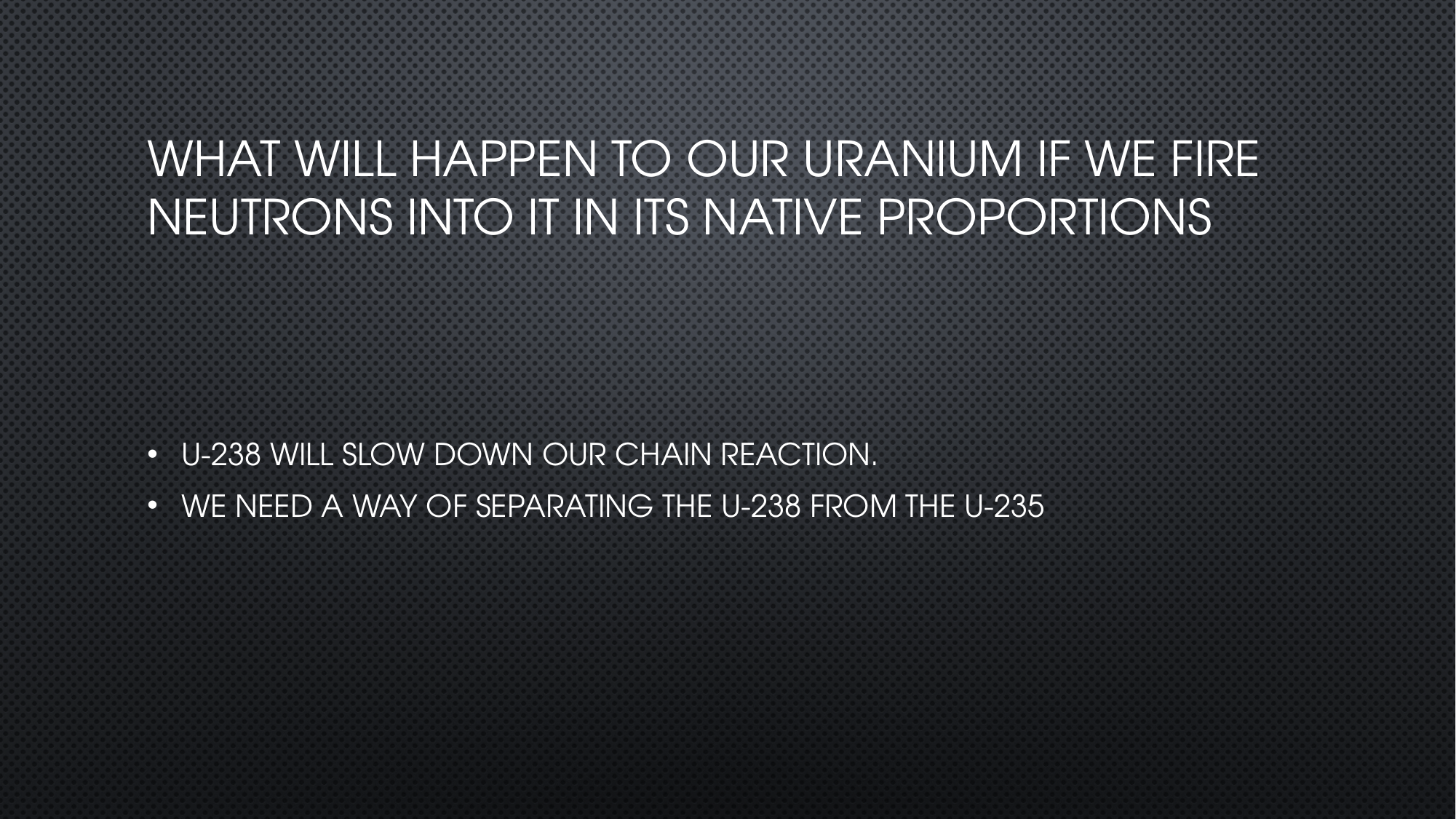

# What will happen to our uranium if we fire neutrons into it in its native proportions
U-238 will slow down our chain reaction.
We need a way of separating the U-238 from the U-235